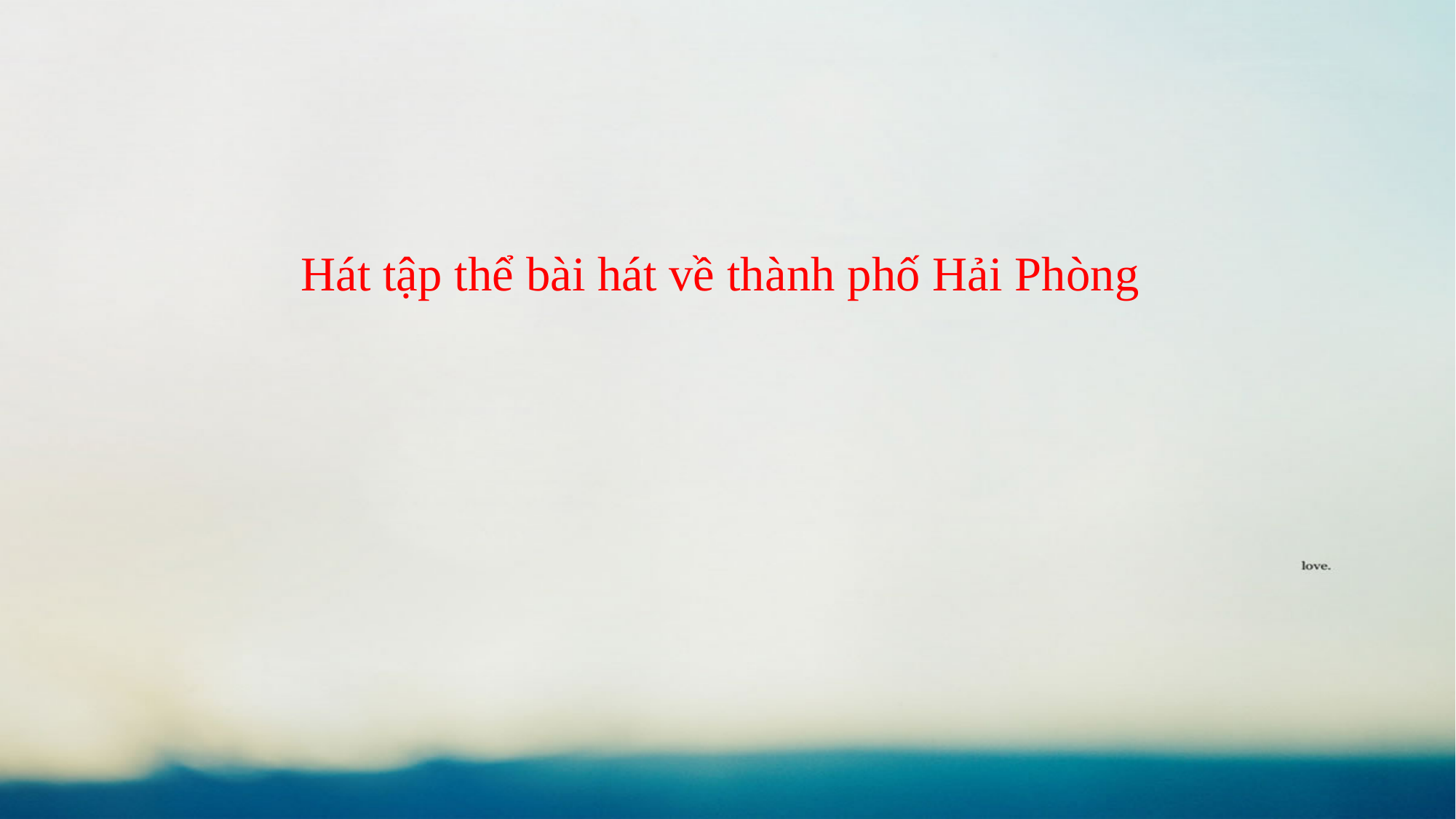

Hát tập thể bài hát về thành phố Hải Phòng